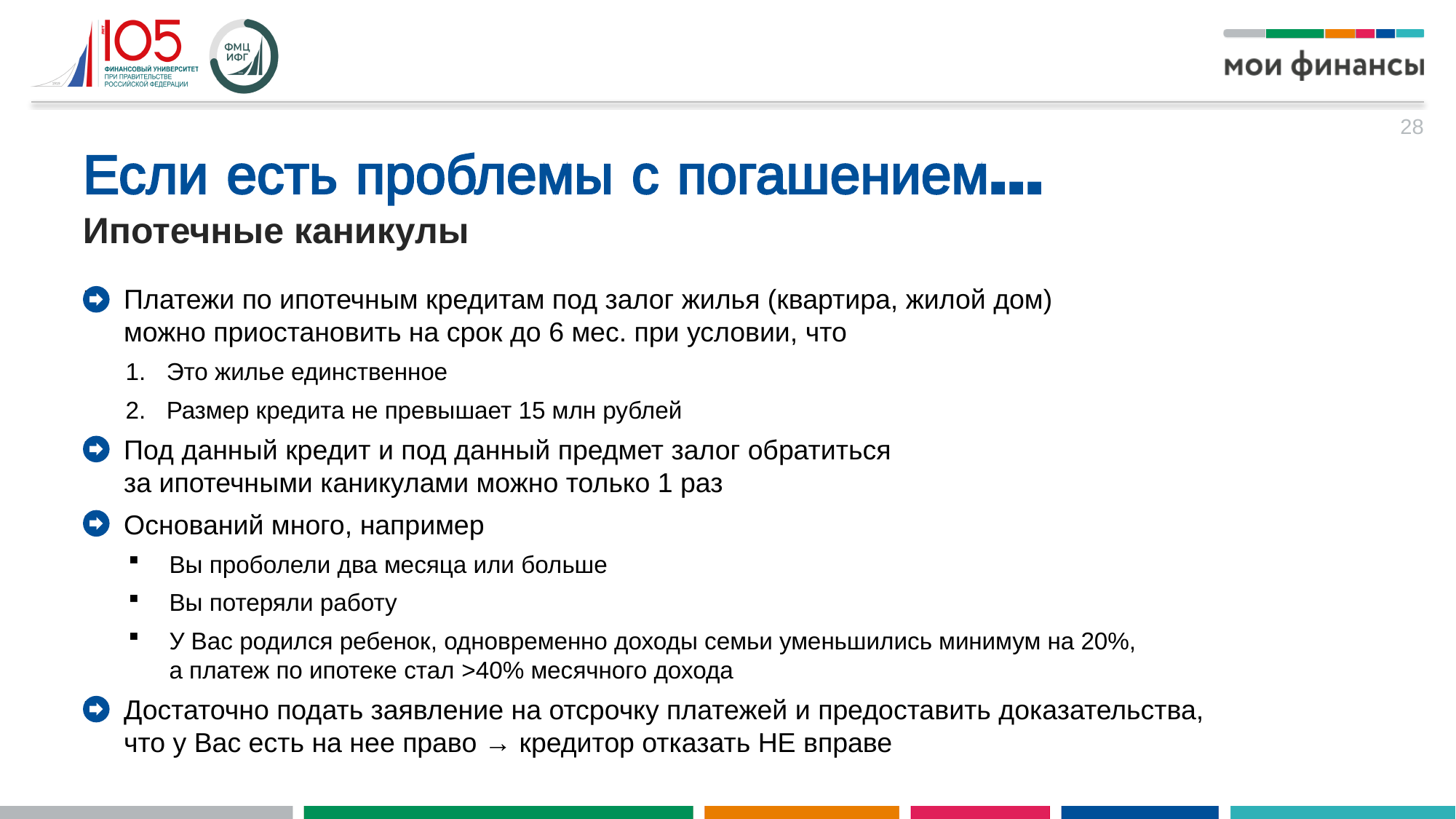

28
Если есть проблемы с погашением…
Ипотечные каникулы
Платежи по ипотечным кредитам под залог жилья (квартира, жилой дом)
можно приостановить на срок до 6 мес. при условии, что
Это жилье единственное
Размер кредита не превышает 15 млн рублей
Под данный кредит и под данный предмет залог обратиться
за ипотечными каникулами можно только 1 раз
Оснований много, например
Вы проболели два месяца или больше
Вы потеряли работу
У Вас родился ребенок, одновременно доходы семьи уменьшились минимум на 20%,
а платеж по ипотеке стал >40% месячного дохода
Достаточно подать заявление на отсрочку платежей и предоставить доказательства,
что у Вас есть на нее право → кредитор отказать НЕ вправе